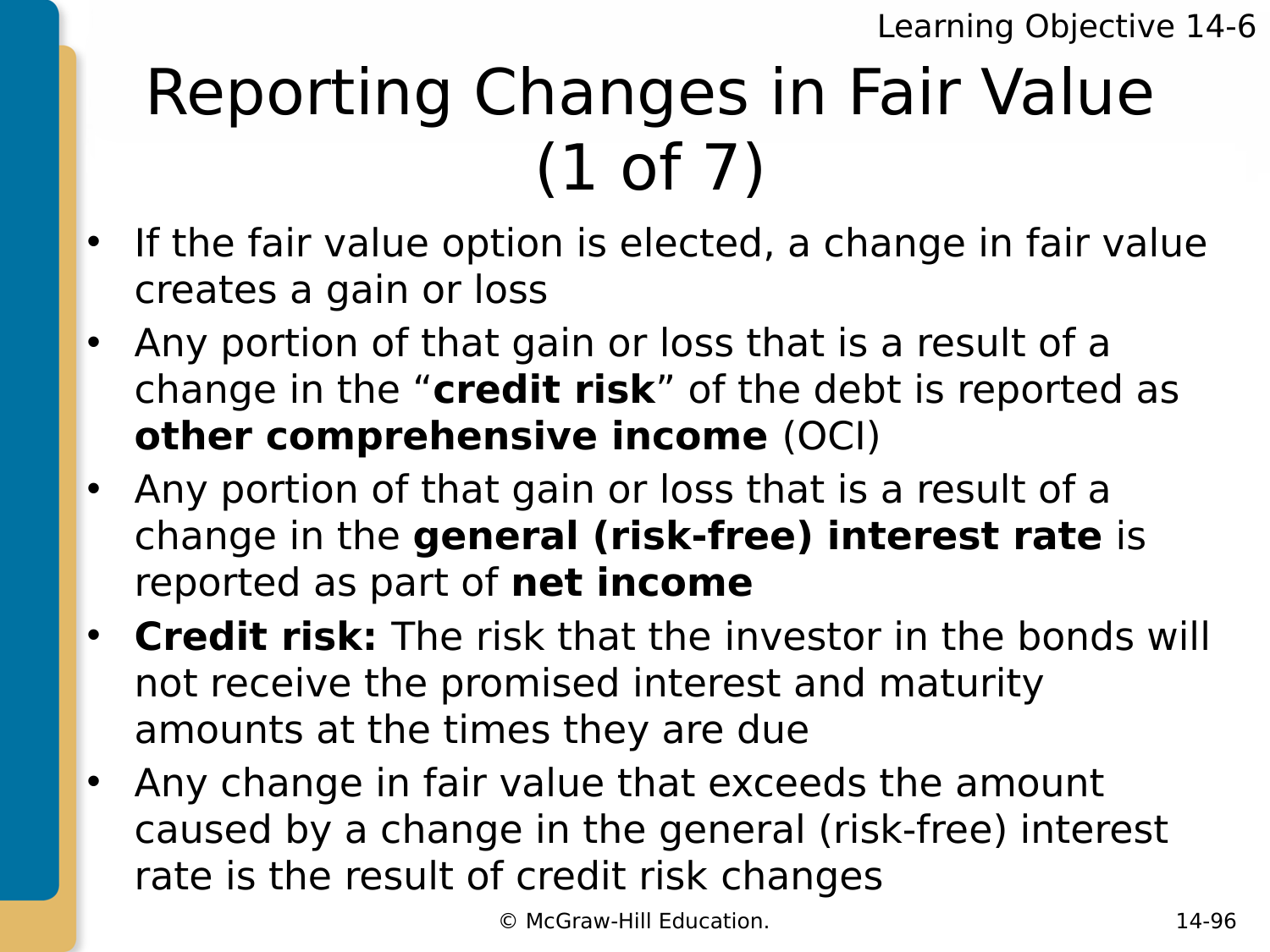

Learning Objective 14-6
# Reporting Changes in Fair Value (1 of 7)
If the fair value option is elected, a change in fair value creates a gain or loss
Any portion of that gain or loss that is a result of a change in the “credit risk” of the debt is reported as other comprehensive income (OCI)
Any portion of that gain or loss that is a result of a change in the general (risk-free) interest rate is reported as part of net income
Credit risk: The risk that the investor in the bonds will not receive the promised interest and maturity amounts at the times they are due
Any change in fair value that exceeds the amount caused by a change in the general (risk-free) interest rate is the result of credit risk changes